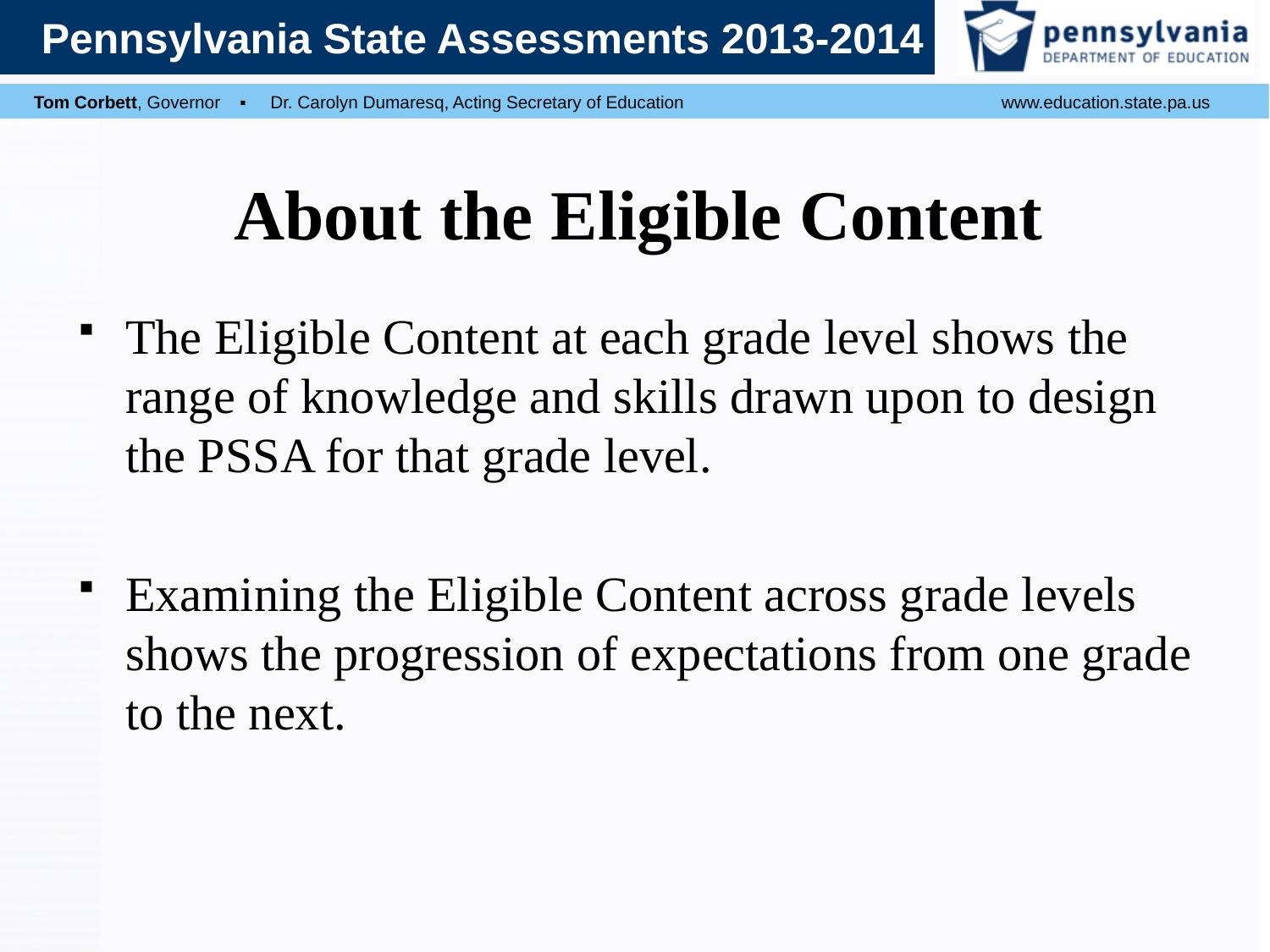

# About the Eligible Content
The Eligible Content at each grade level shows the range of knowledge and skills drawn upon to design the PSSA for that grade level.

Examining the Eligible Content across grade levels shows the progression of expectations from one grade to the next.